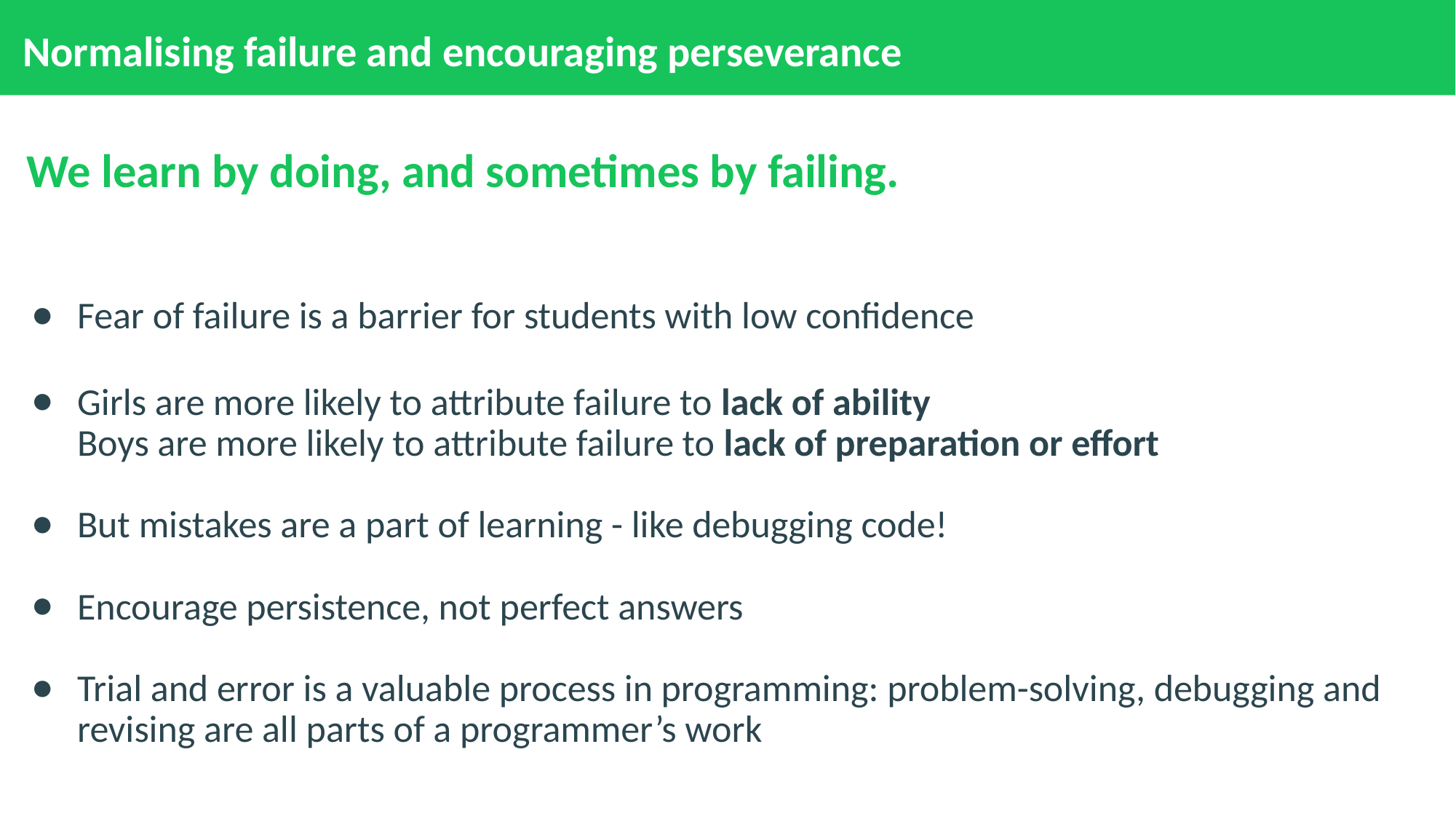

# Normalising failure and encouraging perseverance
We learn by doing, and sometimes by failing.
Fear of failure is a barrier for students with low confidence
Girls are more likely to attribute failure to lack of ability
Boys are more likely to attribute failure to lack of preparation or effort
But mistakes are a part of learning - like debugging code!
Encourage persistence, not perfect answers
Trial and error is a valuable process in programming: problem-solving, debugging and revising are all parts of a programmer’s work